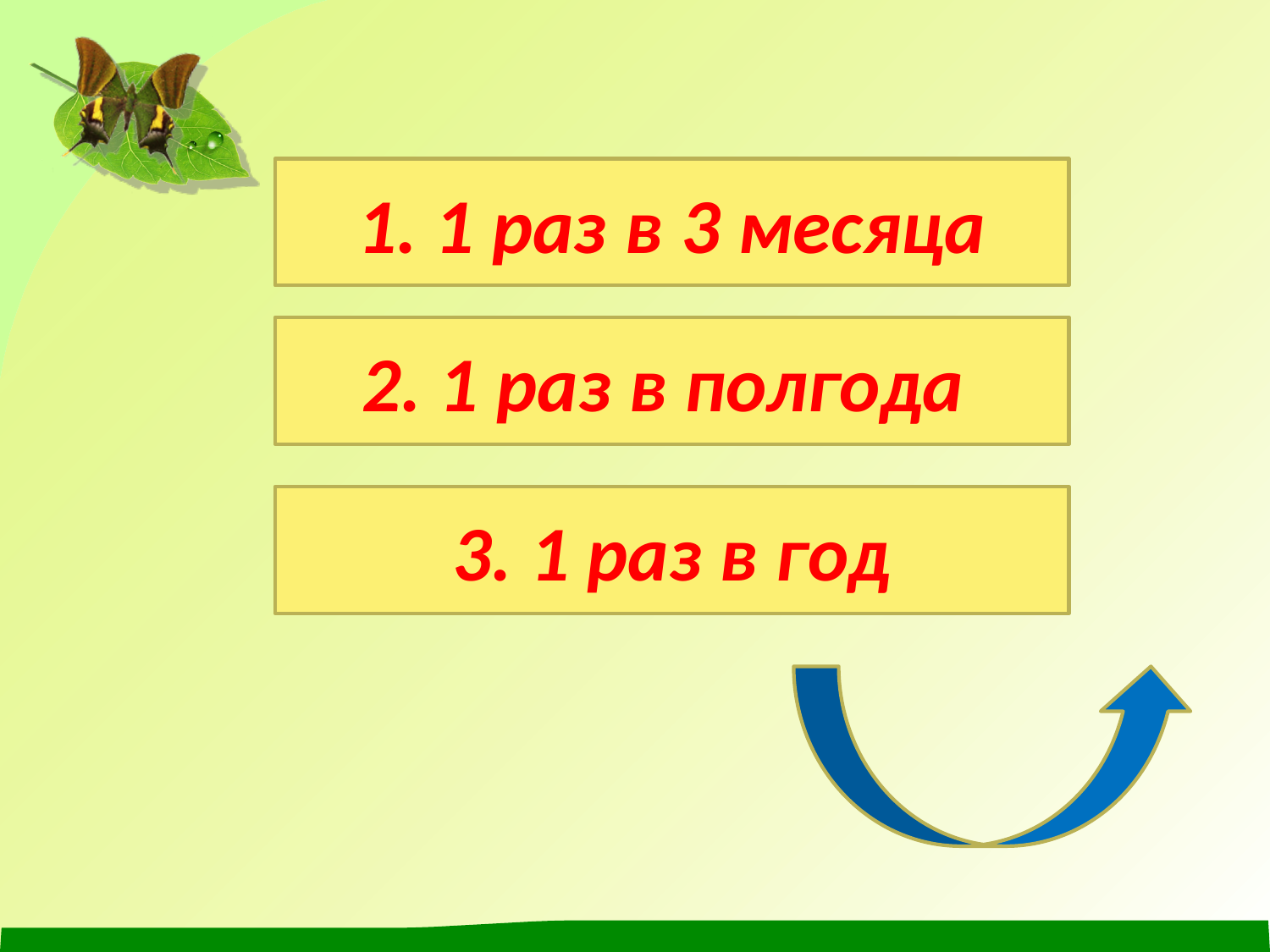

1. 1 раз в 3 месяца
2. 1 раз в полгода
3. 1 раз в год